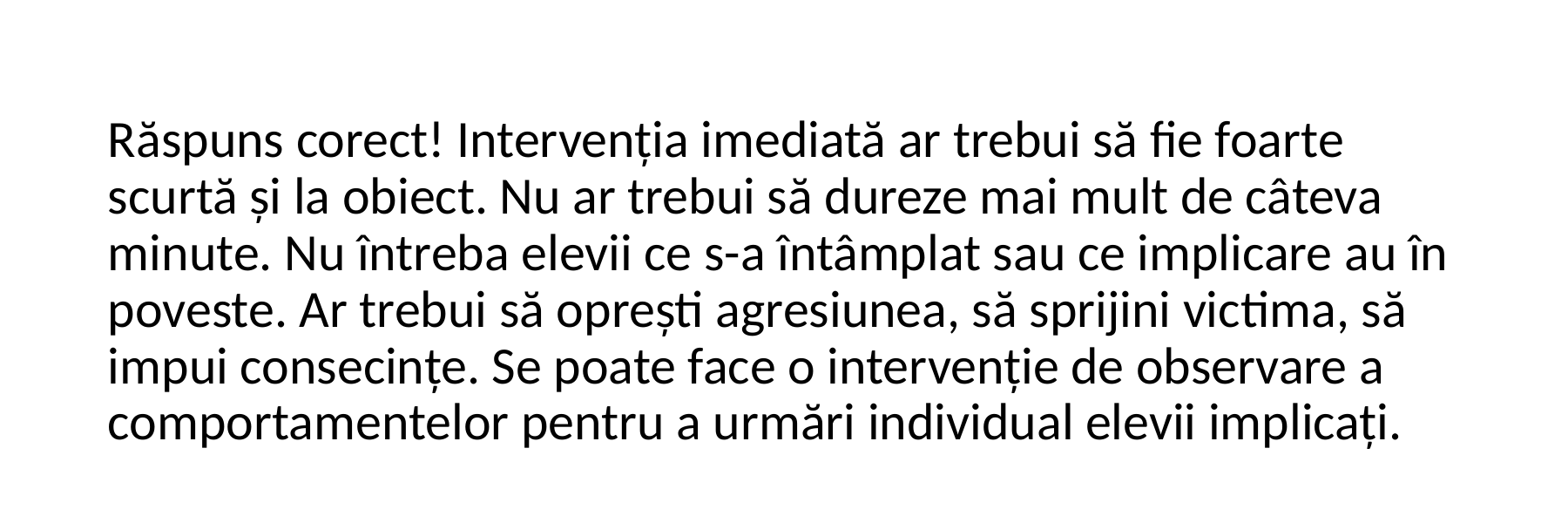

Răspuns corect! Intervenția imediată ar trebui să fie foarte scurtă și la obiect. Nu ar trebui să dureze mai mult de câteva minute. Nu întreba elevii ce s-a întâmplat sau ce implicare au în poveste. Ar trebui să oprești agresiunea, să sprijini victima, să impui consecințe. Se poate face o intervenție de observare a comportamentelor pentru a urmări individual elevii implicați.